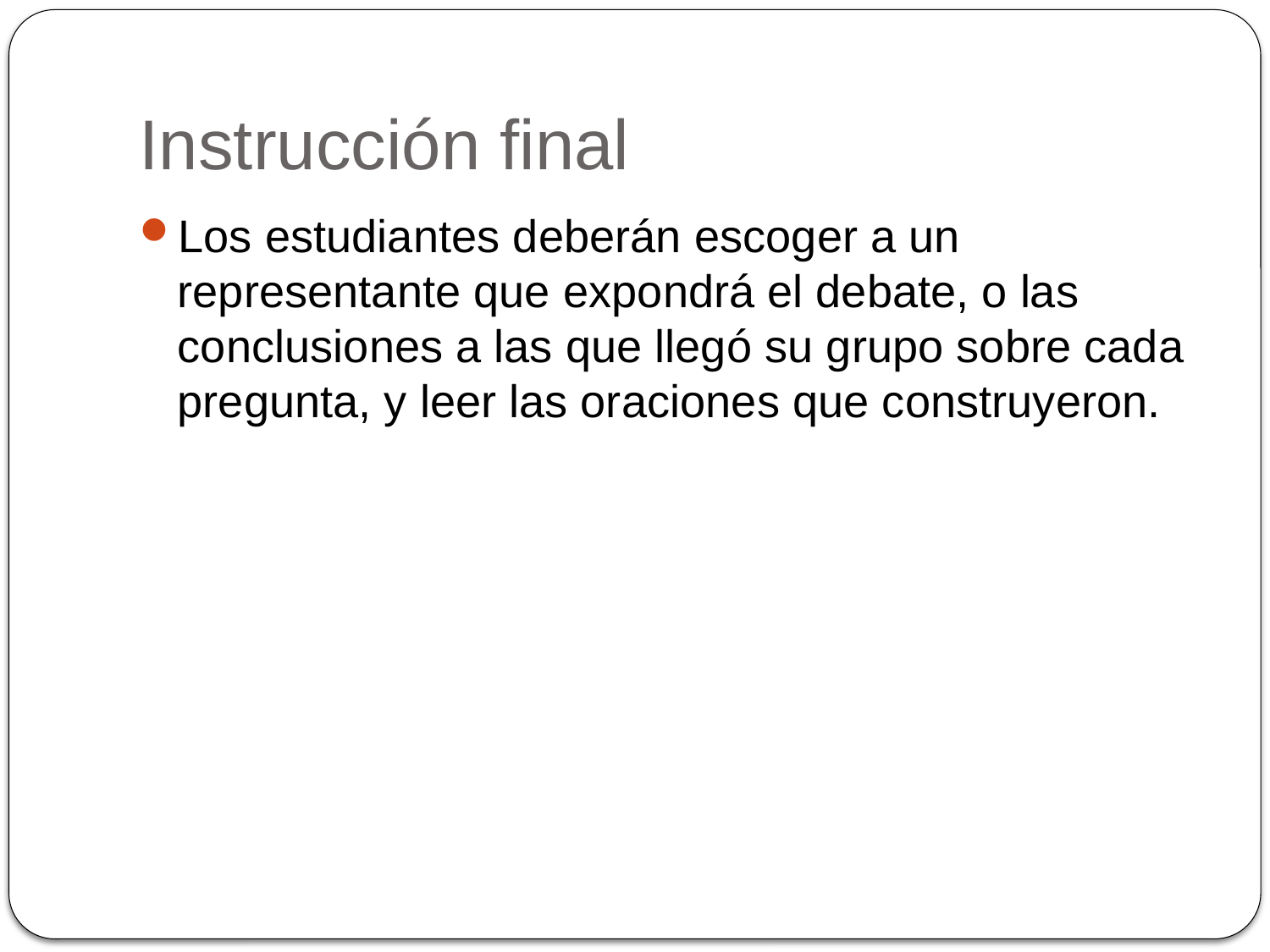

# Instrucción final
Los estudiantes deberán escoger a un representante que expondrá el debate, o las conclusiones a las que llegó su grupo sobre cada pregunta, y leer las oraciones que construyeron.